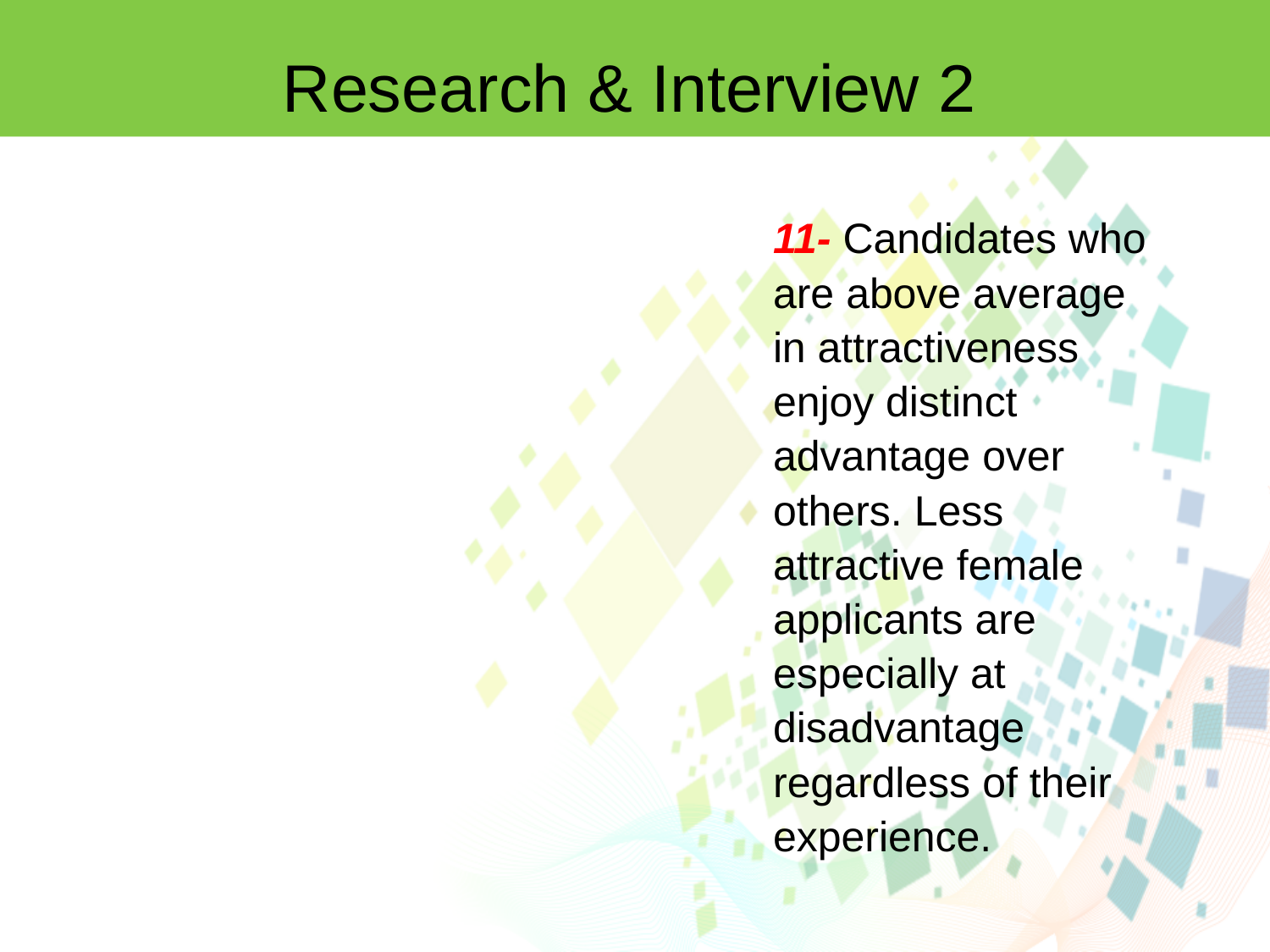

Research & Interview 2
11- Candidates who are above average in attractiveness enjoy distinct advantage over others. Less attractive female applicants are especially at disadvantage regardless of their experience.